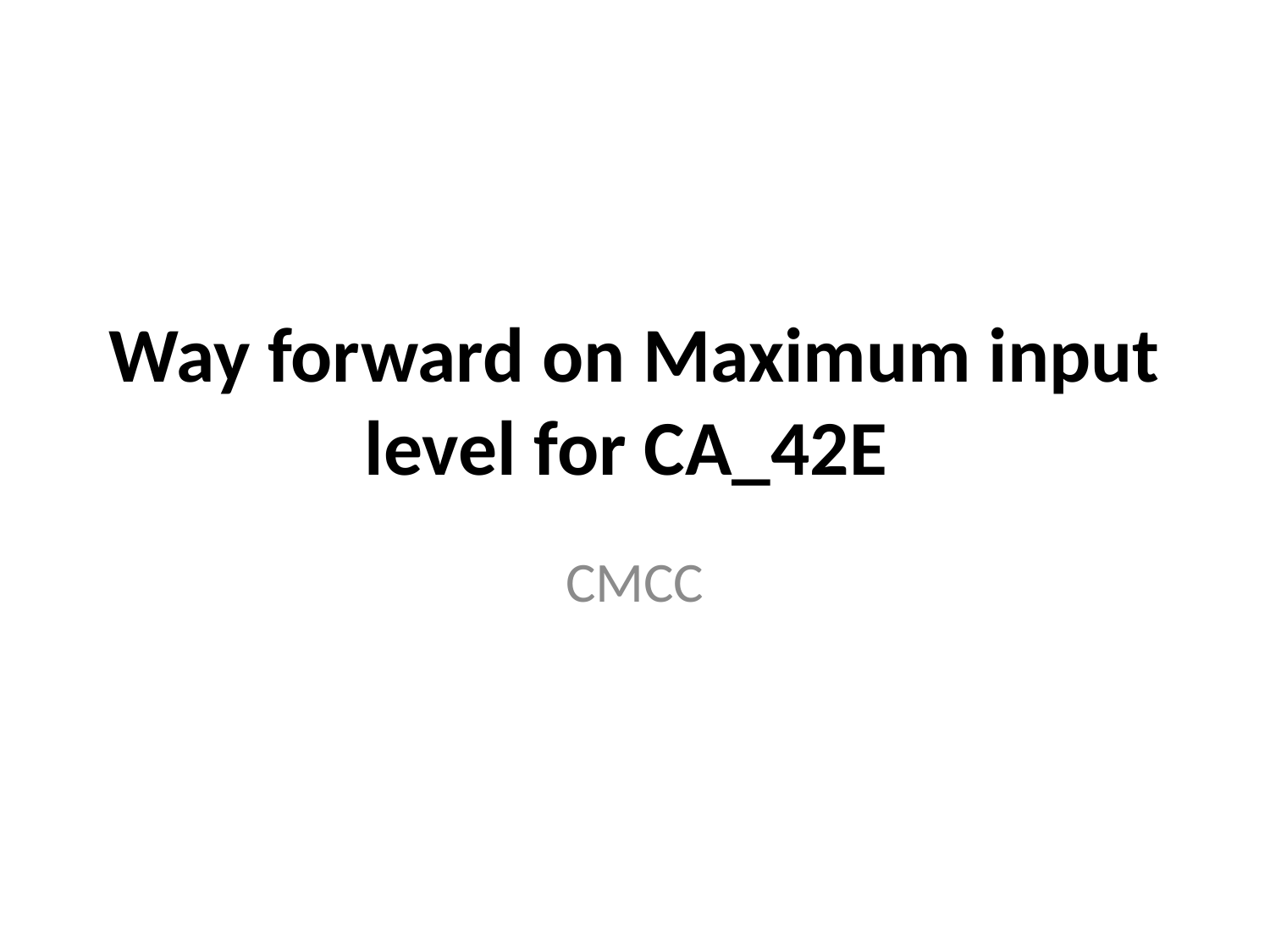

# Way forward on Maximum input level for CA_42E
CMCC